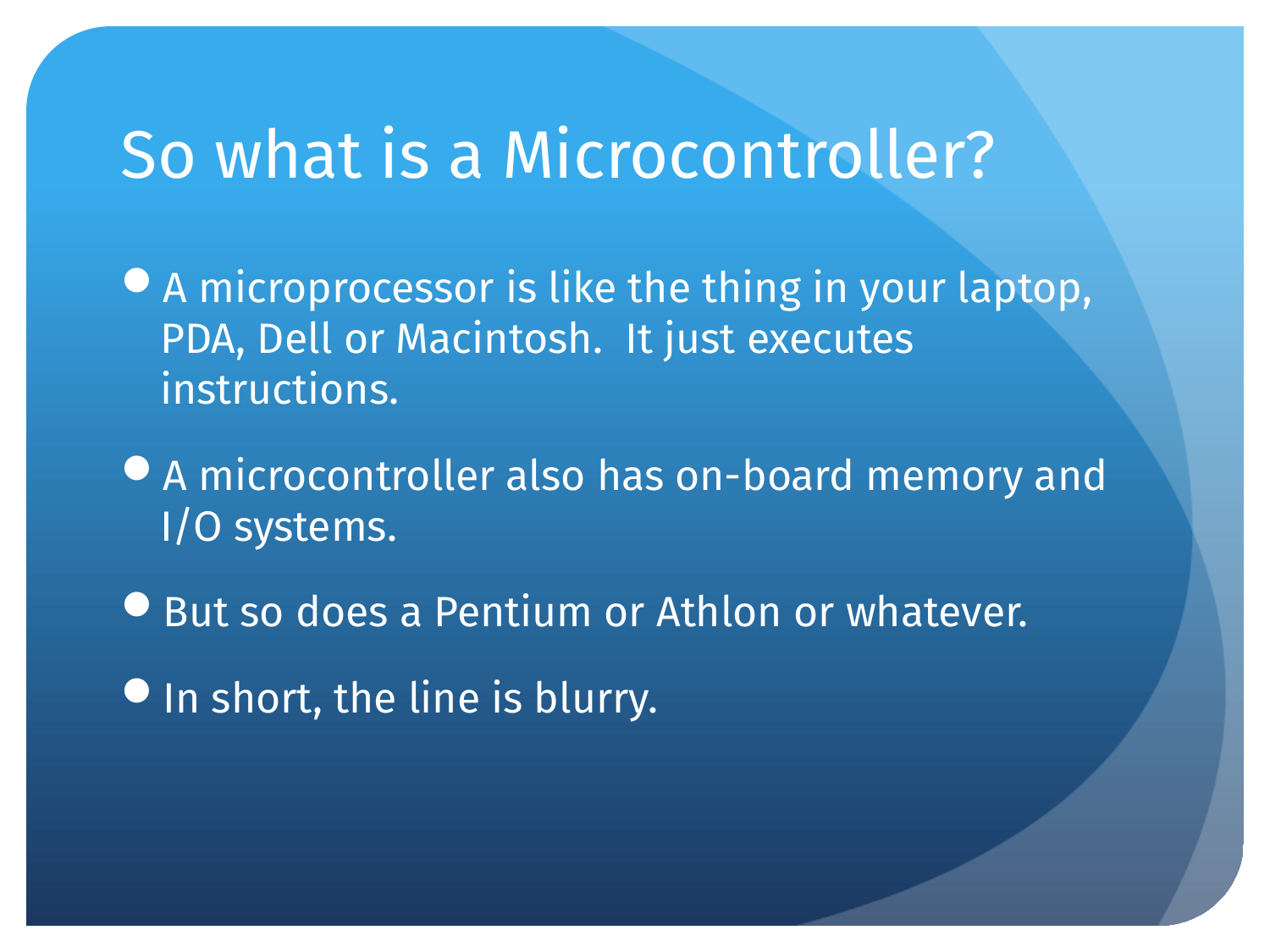

# So what is a Microcontroller?
A microprocessor is like the thing in your laptop, PDA, Dell or Macintosh.  It just executes instructions.
A microcontroller also has on-board memory and I/O systems.
But so does a Pentium or Athlon or whatever.
In short, the line is blurry.